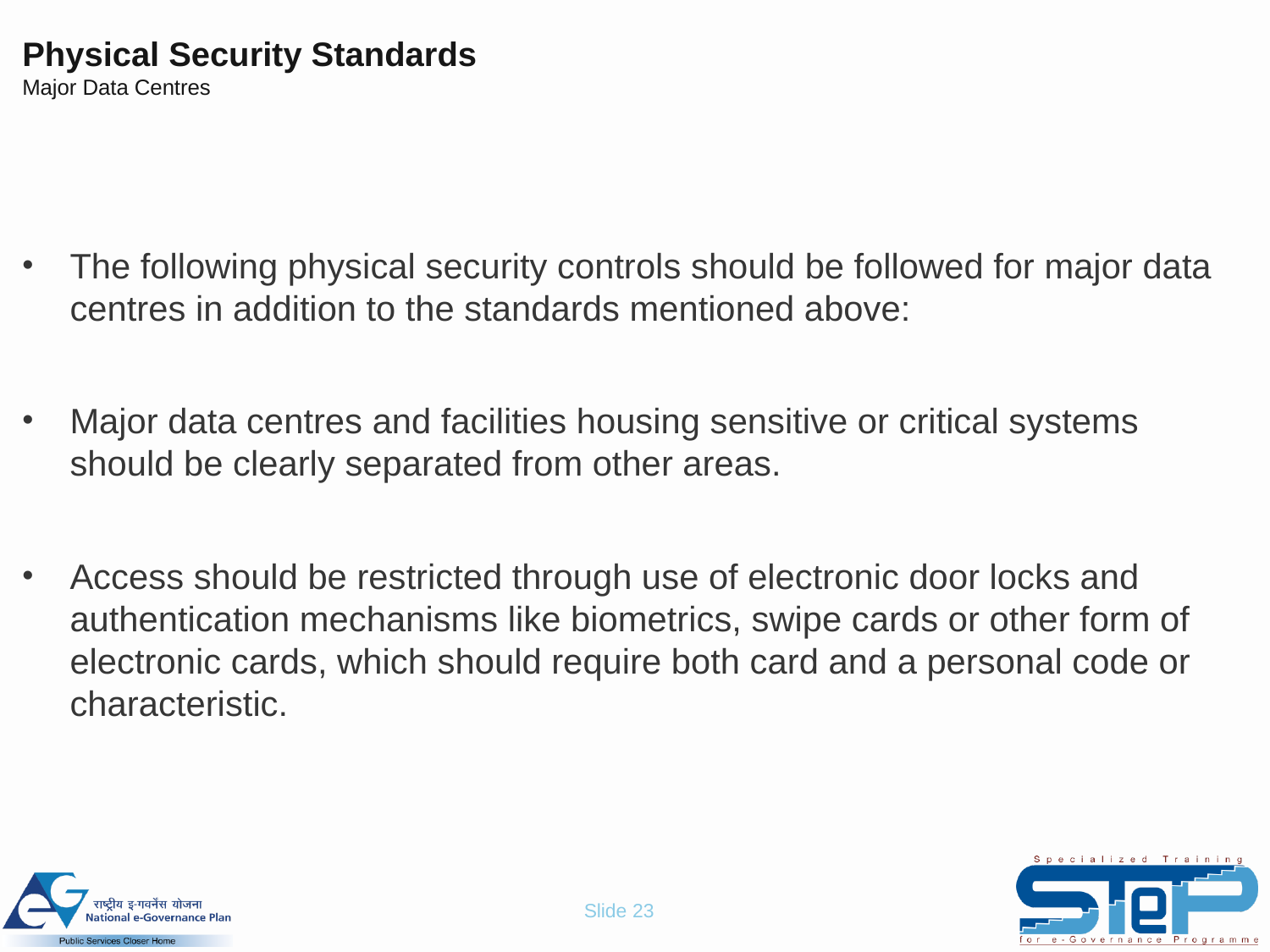

# Physical Security Standards Major Data Centres
The following physical security controls should be followed for major data centres in addition to the standards mentioned above:

Major data centres and facilities housing sensitive or critical systems should be clearly separated from other areas.

Access should be restricted through use of electronic door locks and authentication mechanisms like biometrics, swipe cards or other form of electronic cards, which should require both card and a personal code or characteristic.